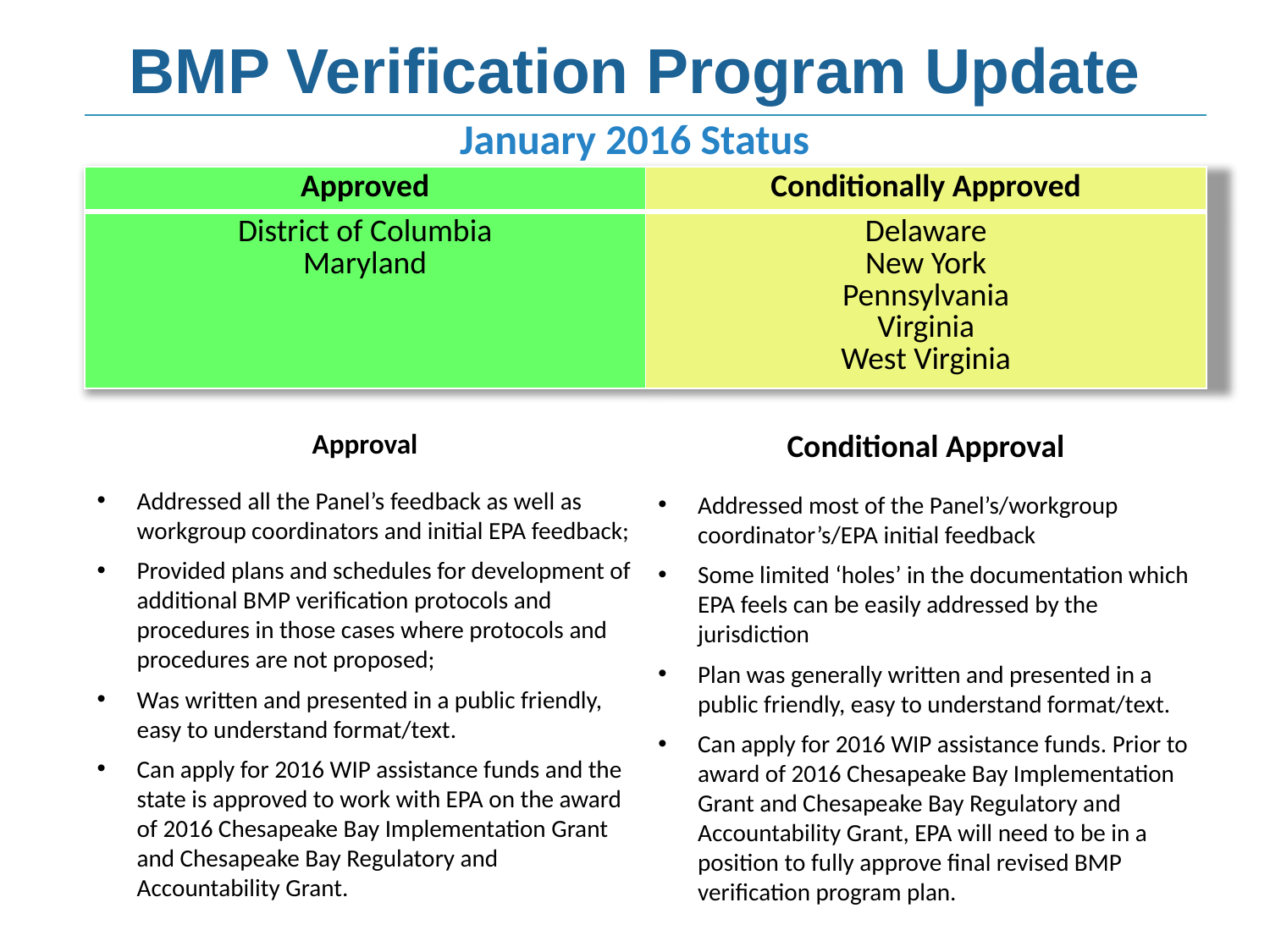

# BMP Verification Program Update
January 2016 Status
| Approved | Conditionally Approved |
| --- | --- |
| District of Columbia Maryland | Delaware New York Pennsylvania Virginia West Virginia |
Approval

Addressed all the Panel’s feedback as well as workgroup coordinators and initial EPA feedback;
Provided plans and schedules for development of additional BMP verification protocols and procedures in those cases where protocols and procedures are not proposed;
Was written and presented in a public friendly, easy to understand format/text.
Can apply for 2016 WIP assistance funds and the state is approved to work with EPA on the award of 2016 Chesapeake Bay Implementation Grant and Chesapeake Bay Regulatory and Accountability Grant.
Conditional Approval

Addressed most of the Panel’s/workgroup coordinator’s/EPA initial feedback
Some limited ‘holes’ in the documentation which EPA feels can be easily addressed by the jurisdiction
Plan was generally written and presented in a public friendly, easy to understand format/text.
Can apply for 2016 WIP assistance funds. Prior to award of 2016 Chesapeake Bay Implementation Grant and Chesapeake Bay Regulatory and Accountability Grant, EPA will need to be in a position to fully approve final revised BMP verification program plan.